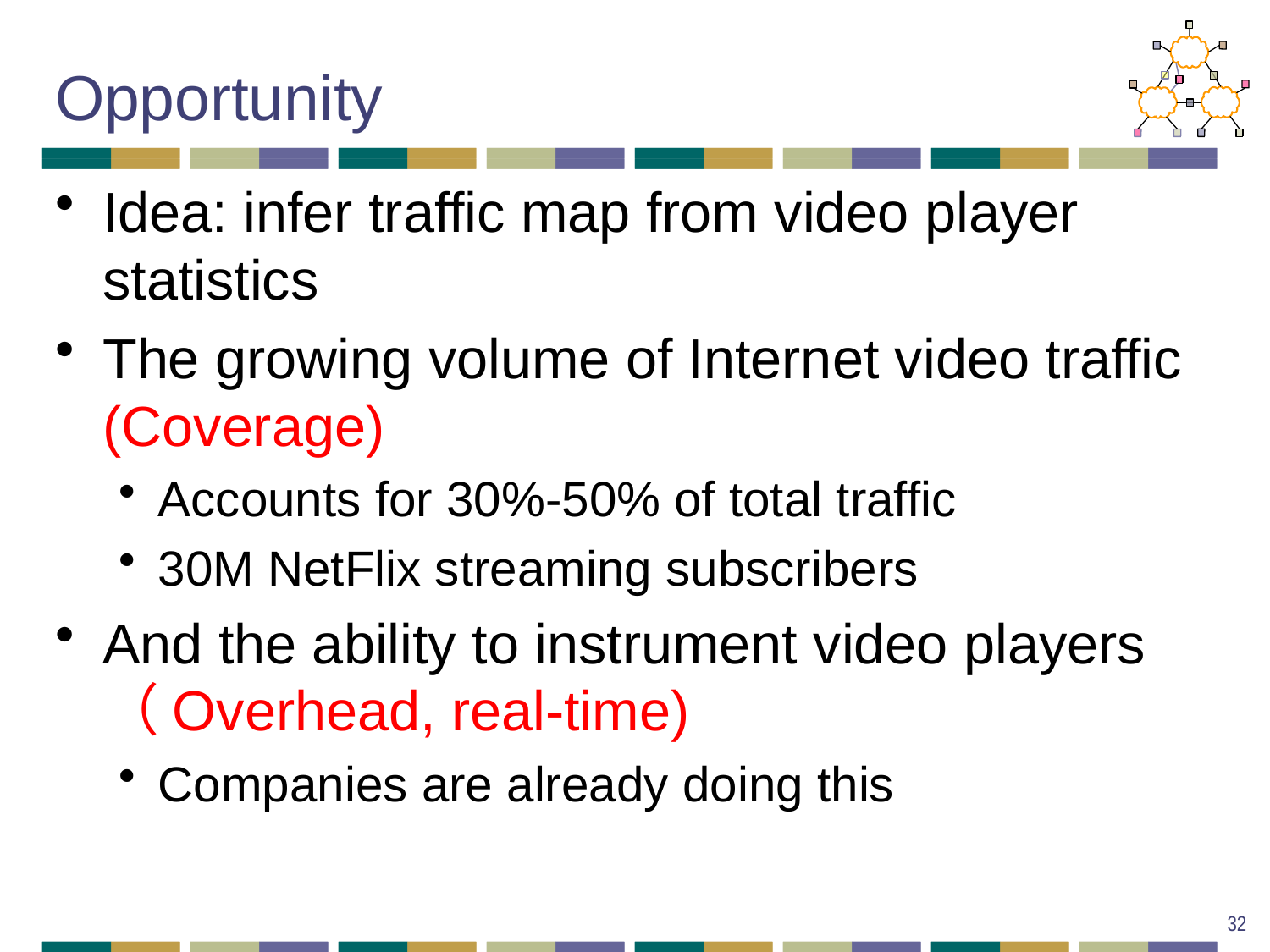

# Opportunity
Idea: infer traffic map from video player statistics
The growing volume of Internet video traffic
(Coverage)
Accounts for 30%-50% of total traffic
30M NetFlix streaming subscribers
And the ability to instrument video players
（Overhead, real-time)
Companies are already doing this
32